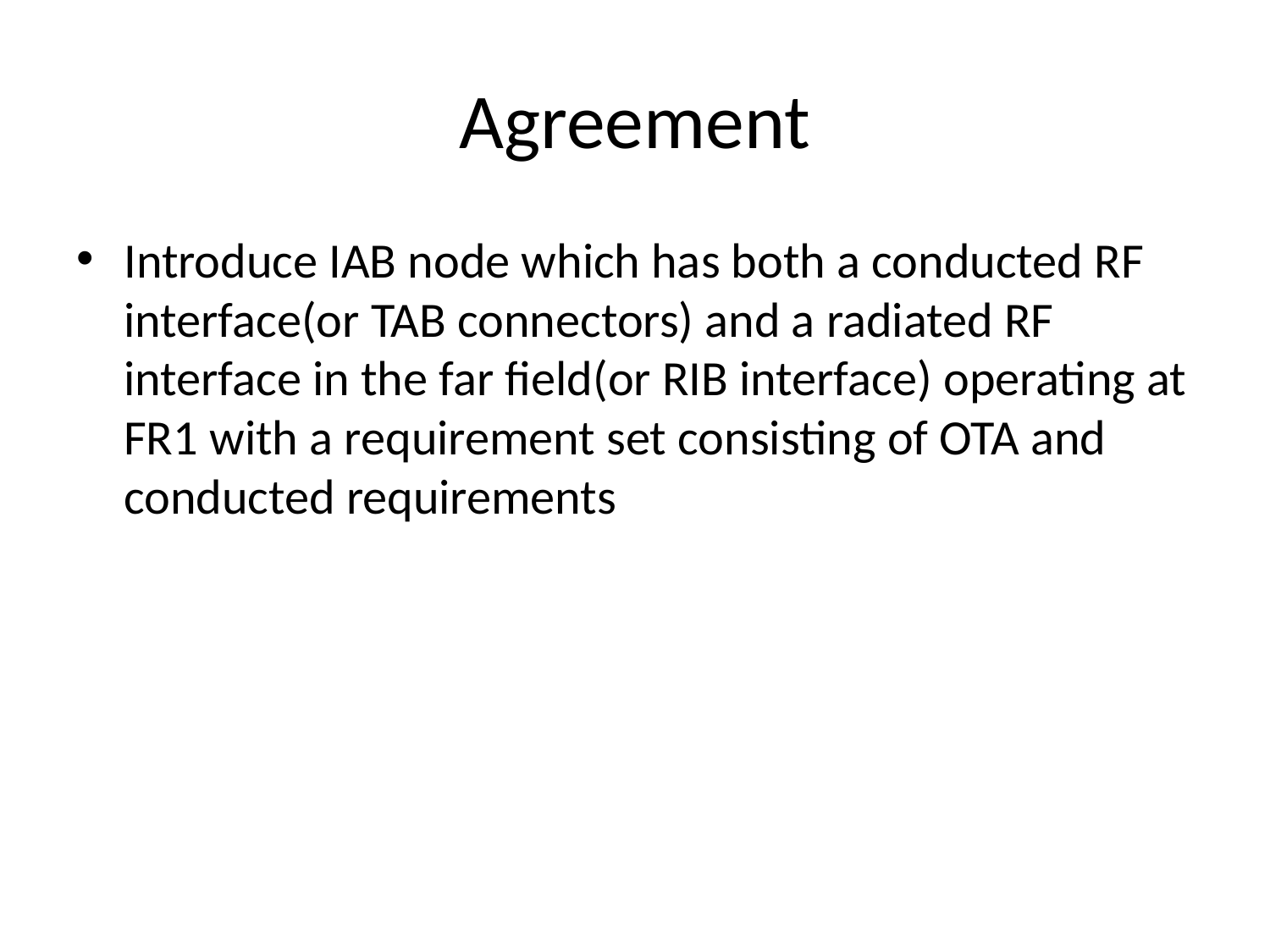

# Agreement
Introduce IAB node which has both a conducted RF interface(or TAB connectors) and a radiated RF interface in the far field(or RIB interface) operating at FR1 with a requirement set consisting of OTA and conducted requirements